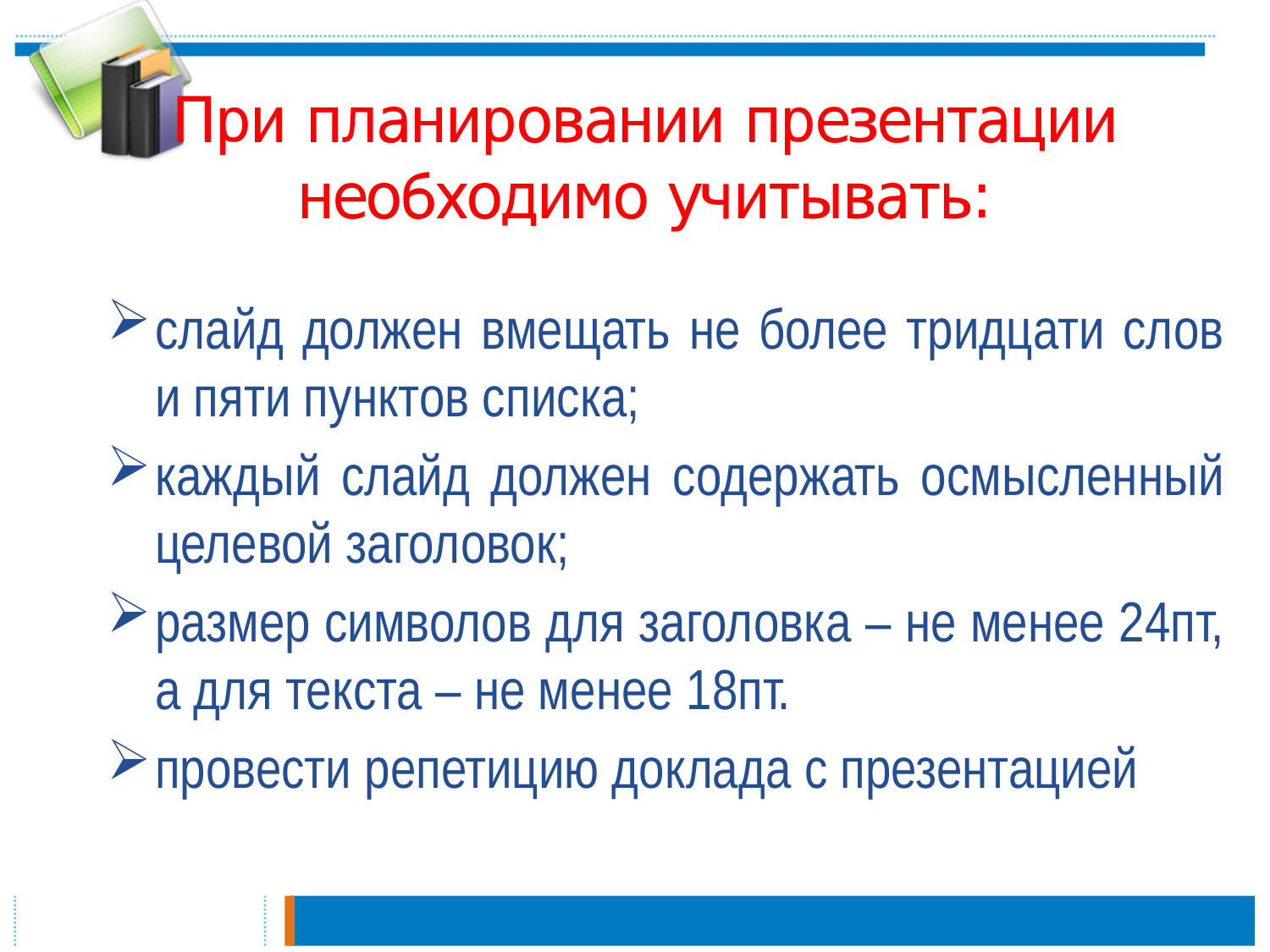

# При планировании презентации необходимо учитывать:
слайд должен вмещать не более тридцати слов и пяти пунктов списка;
каждый слайд должен содержать осмысленный целевой заголовок;
размер символов для заголовка – не менее 24пт, а для текста – не менее 18пт.
провести репетицию доклада с презентацией